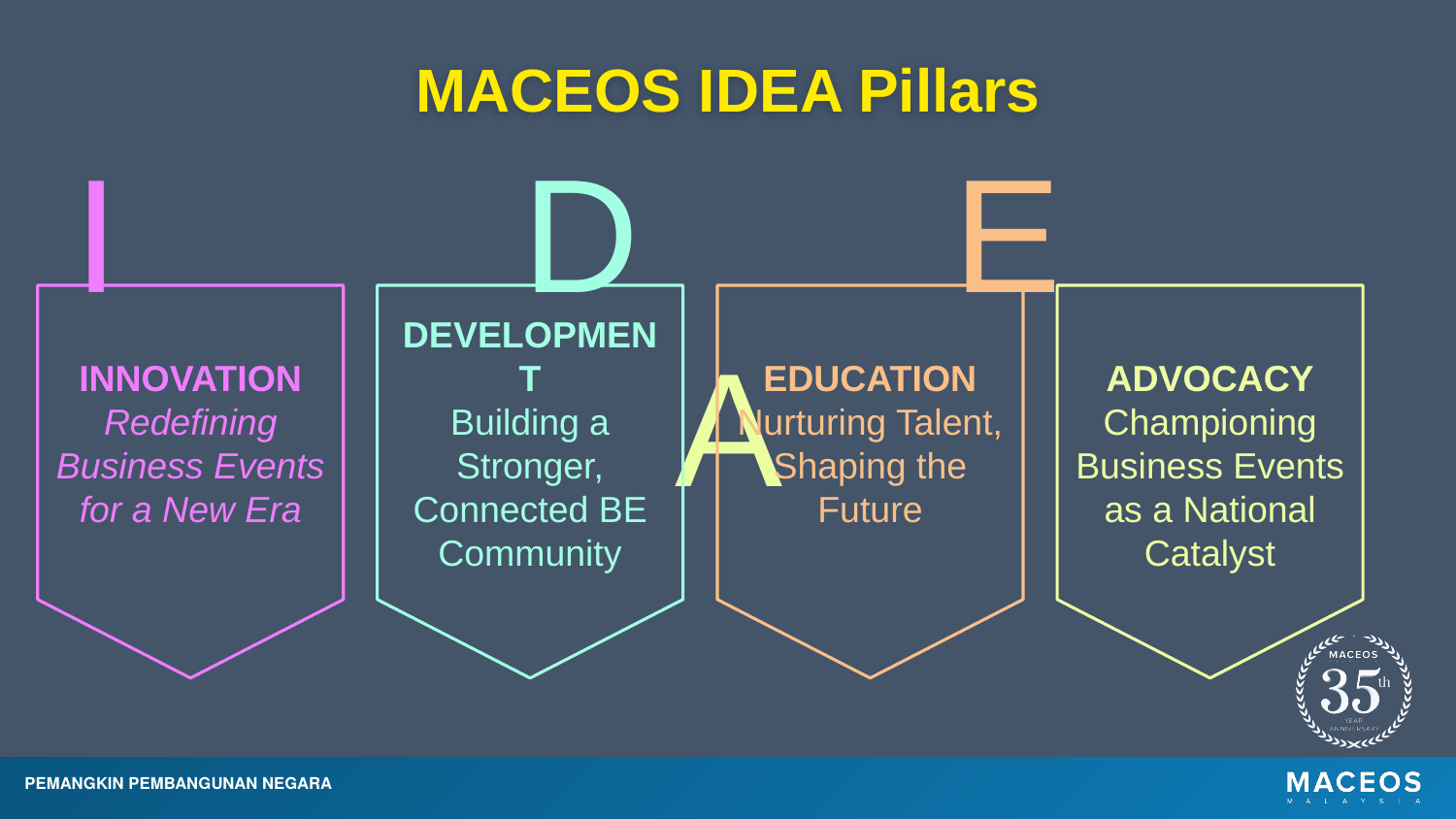

MACEOS IDEA Pillars
I         D       E         A
INNOVATION
Redefining Business Events for a New Era
DEVELOPMENT
Building a Stronger, Connected BE Community
EDUCATION
Nurturing Talent, Shaping the Future

ADVOCACY
Championing Business Events as a National Catalyst